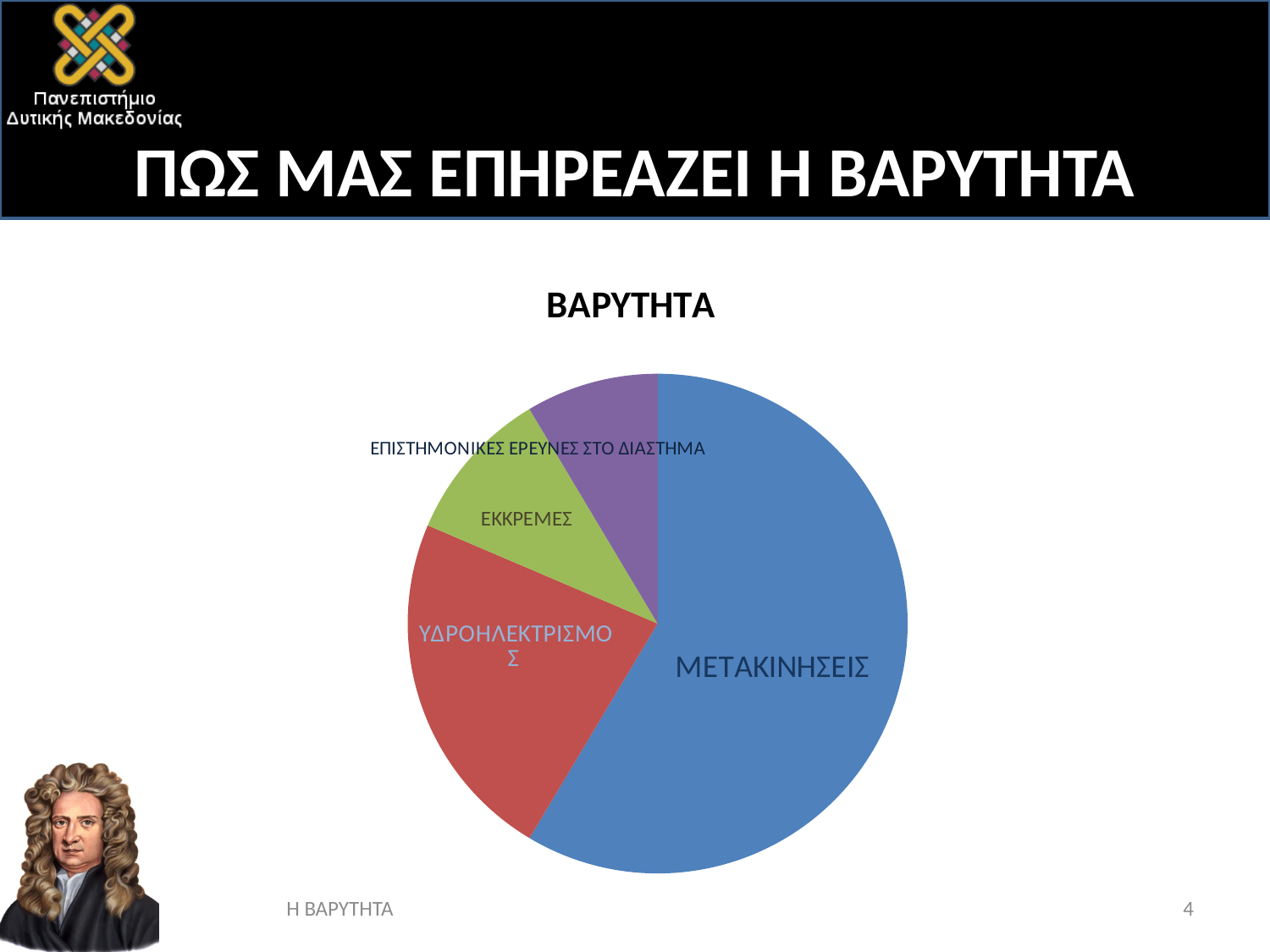

# ΠΩΣ ΜΑΣ ΕΠΗΡΕΑΖΕΙ Η ΒΑΡΥΤΗΤΑ

### Chart: ΒΑΡΥΤΗΤΑ

| Category | Πωλήσεις |
|---|---|
| 1ο Τρ. | 8.200000000000001 |
| 2ο Τρ. | 3.2 |
| 3ο Τρ. | 1.4 |
| 4ο Τρ. | 1.2 |
4
Η ΒΑΡΥΤΗΤΑ